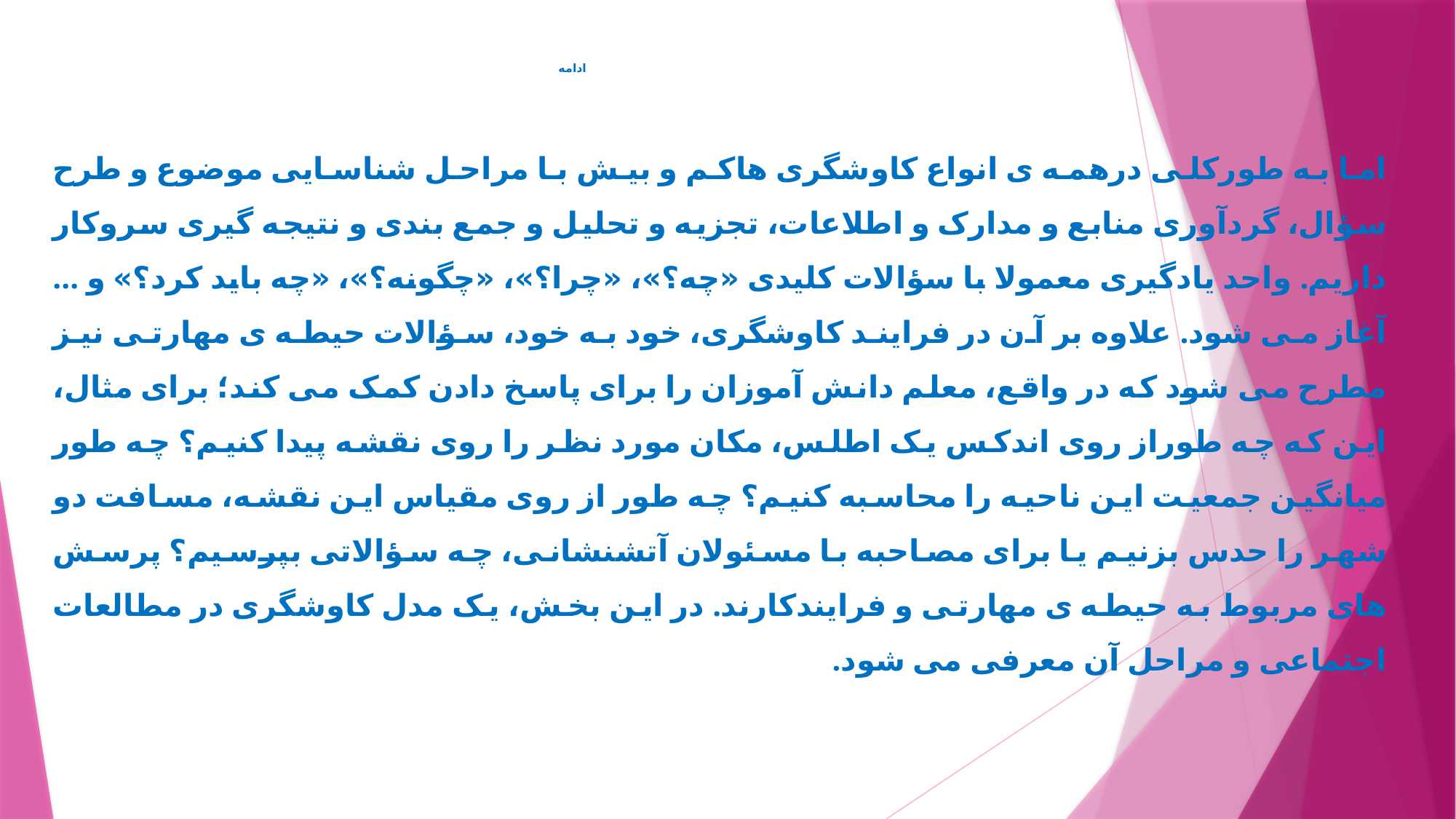

# ادامه
اما به طورکلی درهمه ی انواع کاوشگری هاکم و بيش با مراحل شناسايی موضوع و طرح سؤال، گردآوری منابع و مدارک و اطلاعات، تجزيه و تحليل و جمع بندی و نتيجه گيری سروکار داريم. واحد يادگيری معمولا با سؤالات کليدی «چه؟»، «چرا؟»، «چگونه؟»، «چه بايد کرد؟» و ... آغاز می شود. علاوه بر آن در فرايند کاوشگری، خود به خود، سؤالات حيطه ی مهارتی نيز مطرح می شود که در واقع، معلم دانش آموزان را برای پاسخ دادن کمک می کند؛ برای مثال، اين که چه طوراز روی اندکس يک اطلس، مکان مورد نظر را روی نقشه پيدا کنيم؟ چه طور ميانگين جمعيت اين ناحيه را محاسبه کنيم؟ چه طور از روی مقياس اين نقشه، مسافت دو شهر را حدس بزنيم يا برای مصاحبه با مسئولان آتشنشانی، چه سؤالاتی بپرسيم؟ پرسش های مربوط به حيطه ی مهارتی و فرايندکارند. در اين بخش، يک مدل کاوشگری در مطالعات اجتماعی و مراحل آن معرفی می شود.